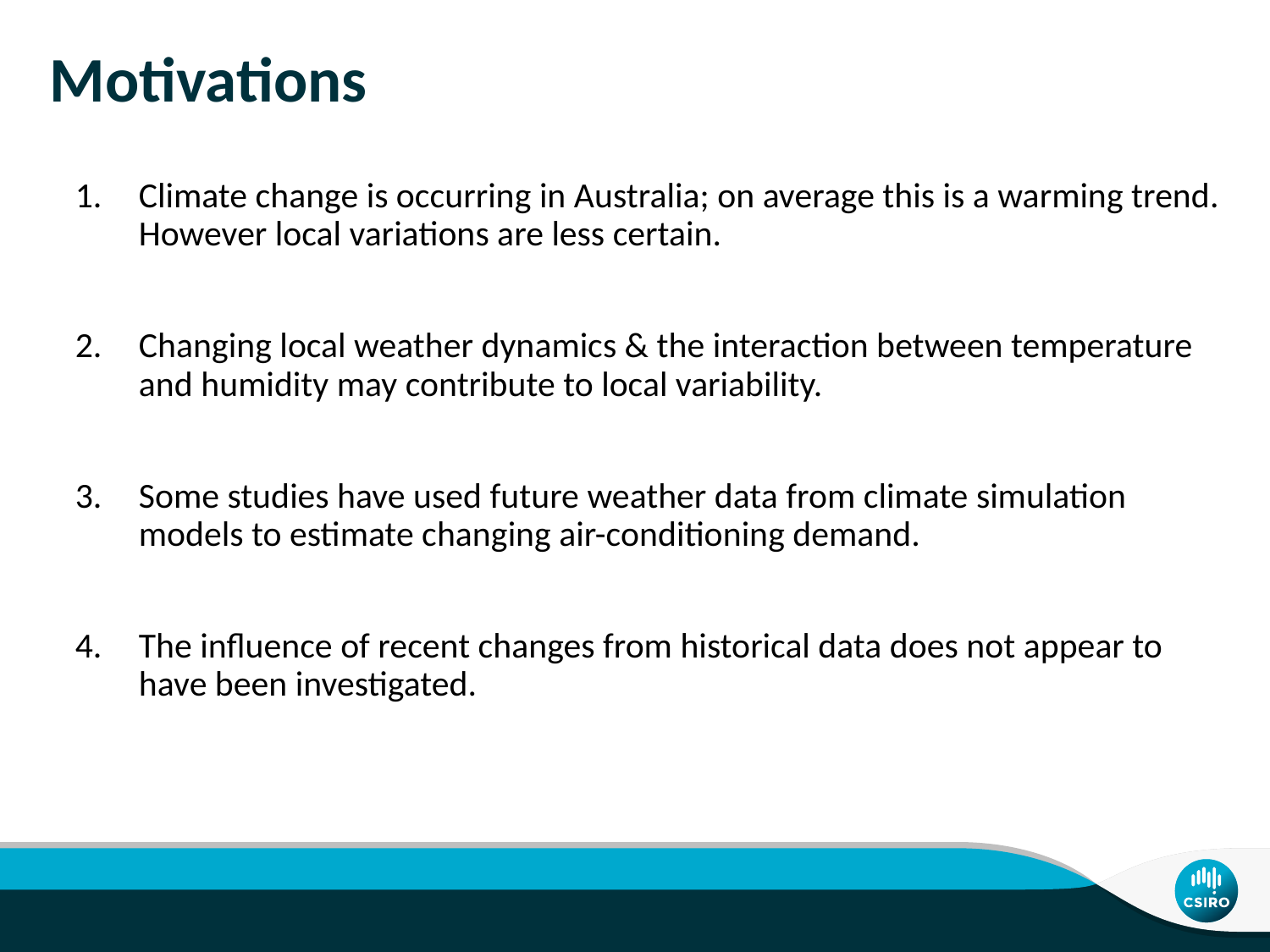

# Motivations

Climate change is occurring in Australia; on average this is a warming trend. However local variations are less certain.

Changing local weather dynamics & the interaction between temperature and humidity may contribute to local variability.

Some studies have used future weather data from climate simulation models to estimate changing air-conditioning demand.

The influence of recent changes from historical data does not appear to have been investigated.